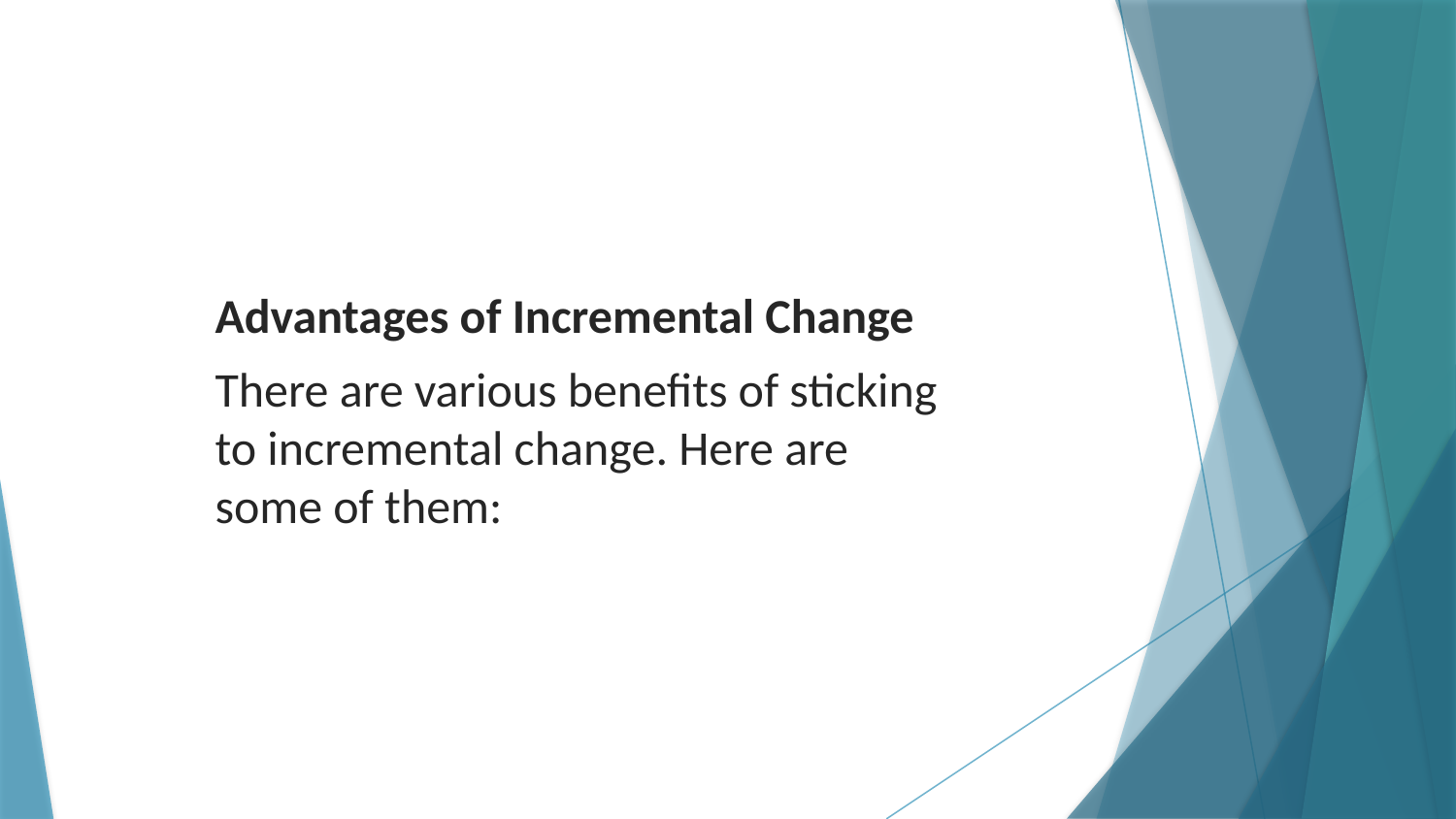

Advantages of Incremental Change
There are various benefits of sticking to incremental change. Here are some of them: